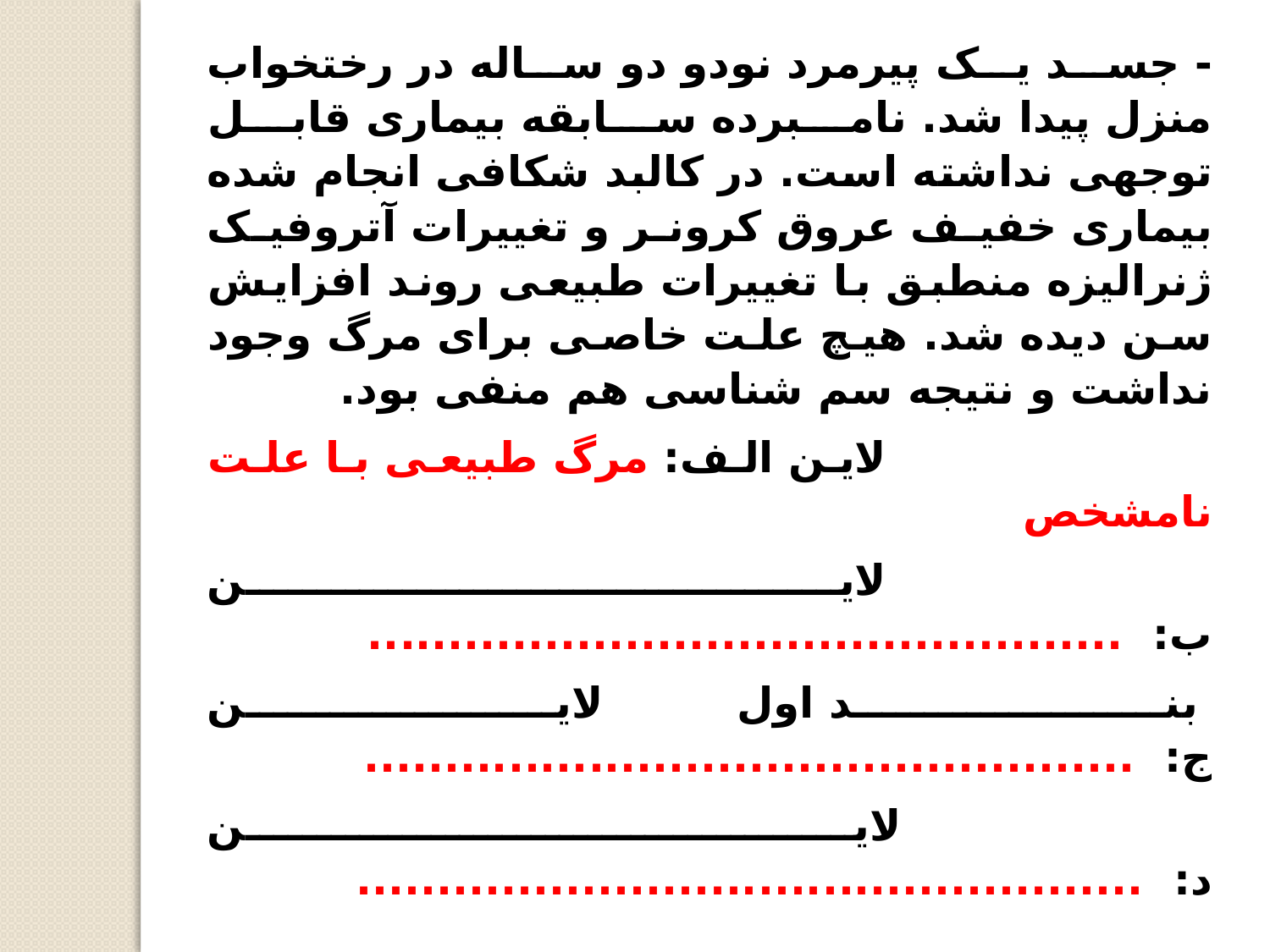

- جسد یک پیرمرد نودو دو ساله در رختخواب منزل پیدا شد. نامبرده سابقه بیماری قابل توجهی نداشته است. در کالبد شکافی انجام شده بیماری خفیف عروق کرونر و تغییرات آتروفیک ژنرالیزه منطبق با تغییرات طبیعی روند افزایش سن دیده شد. هیچ علت خاصی برای مرگ وجود نداشت و نتیجه سم شناسی هم منفی بود.
                      لاین الف: مرگ طبیعی با علت نامشخص
                      لاین ب:  ...............................................
 بند اول         لاین ج:  ................................................
                     لاین د:  .................................................

بند دوم         پرفشاری خون      و    فیبریلاسیون دهلیزی